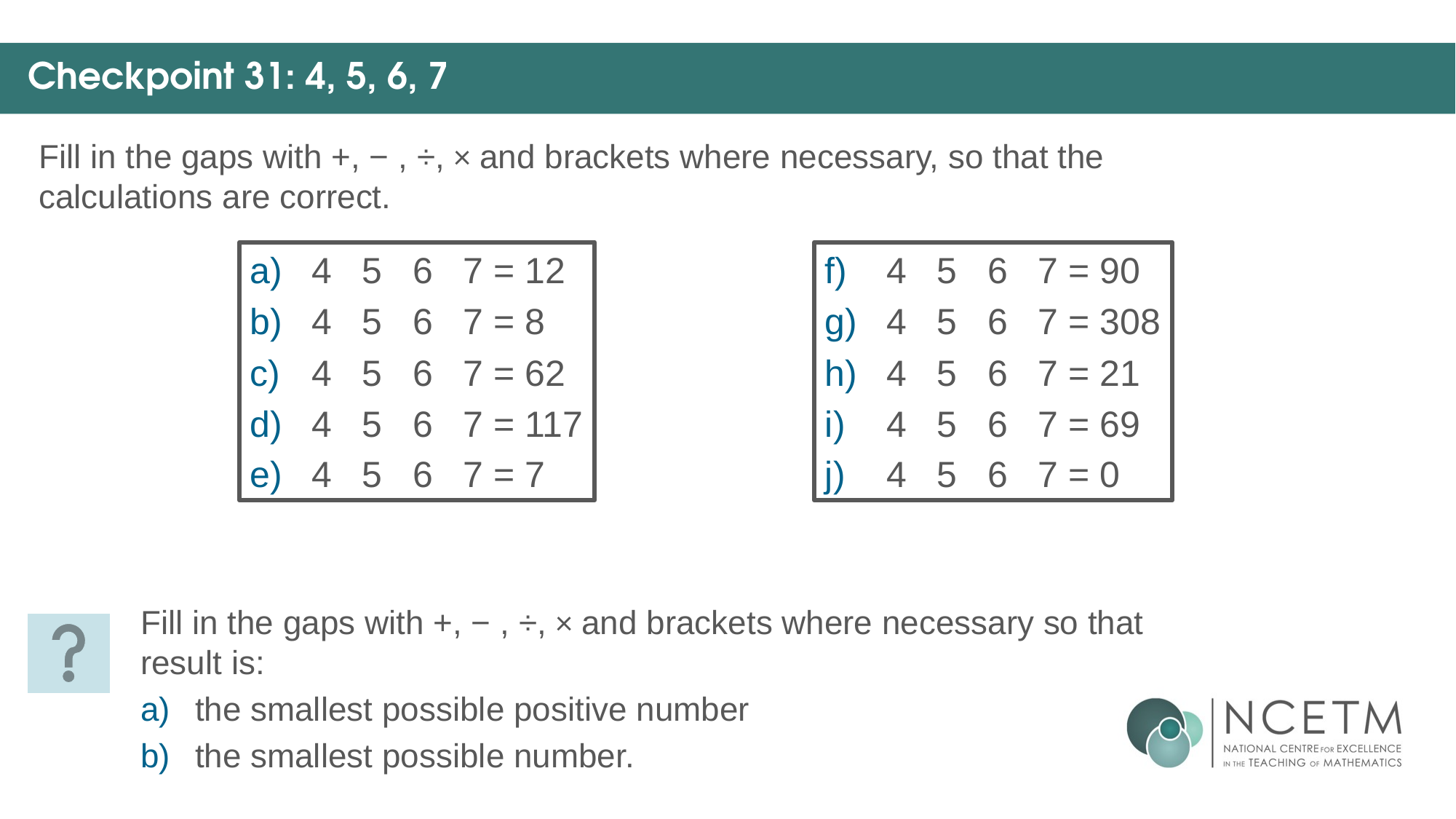

Checkpoint 31: 4, 5, 6, 7

Fill in the gaps with +, − , ÷, × and brackets where necessary, so that the calculations are correct.
4   5   6   7 = 12
4   5   6   7 = 8
4   5   6   7 = 62
4   5   6   7 = 117
4   5   6   7 = 7
4   5   6   7 = 90
4   5   6   7 = 308
4   5   6   7 = 21
4   5   6   7 = 69
4   5   6   7 = 0
Fill in the gaps with +, − , ÷, × and brackets where necessary so that result is:
the smallest possible positive number
the smallest possible number.